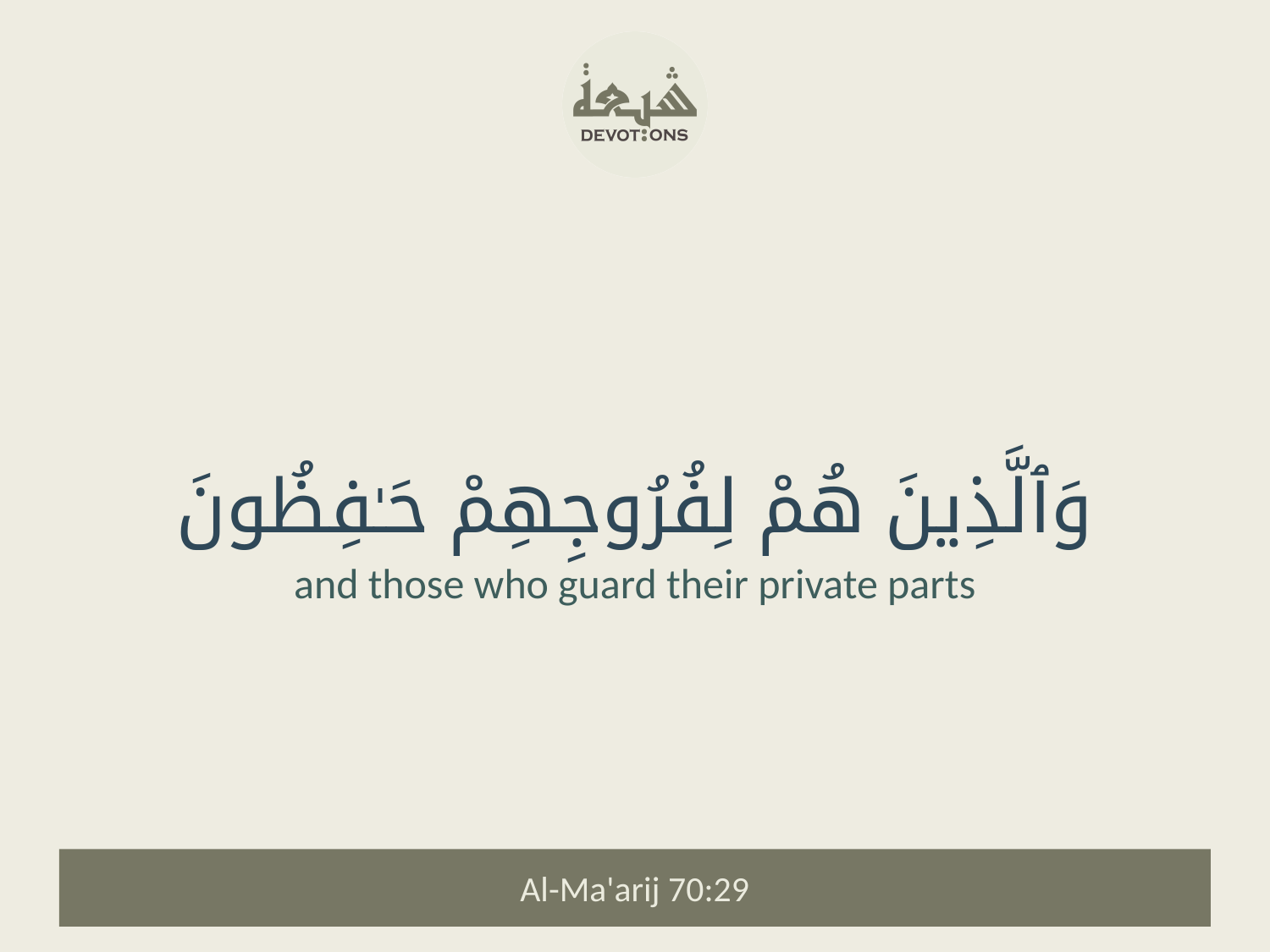

وَٱلَّذِينَ هُمْ لِفُرُوجِهِمْ حَـٰفِظُونَ
and those who guard their private parts
Al-Ma'arij 70:29